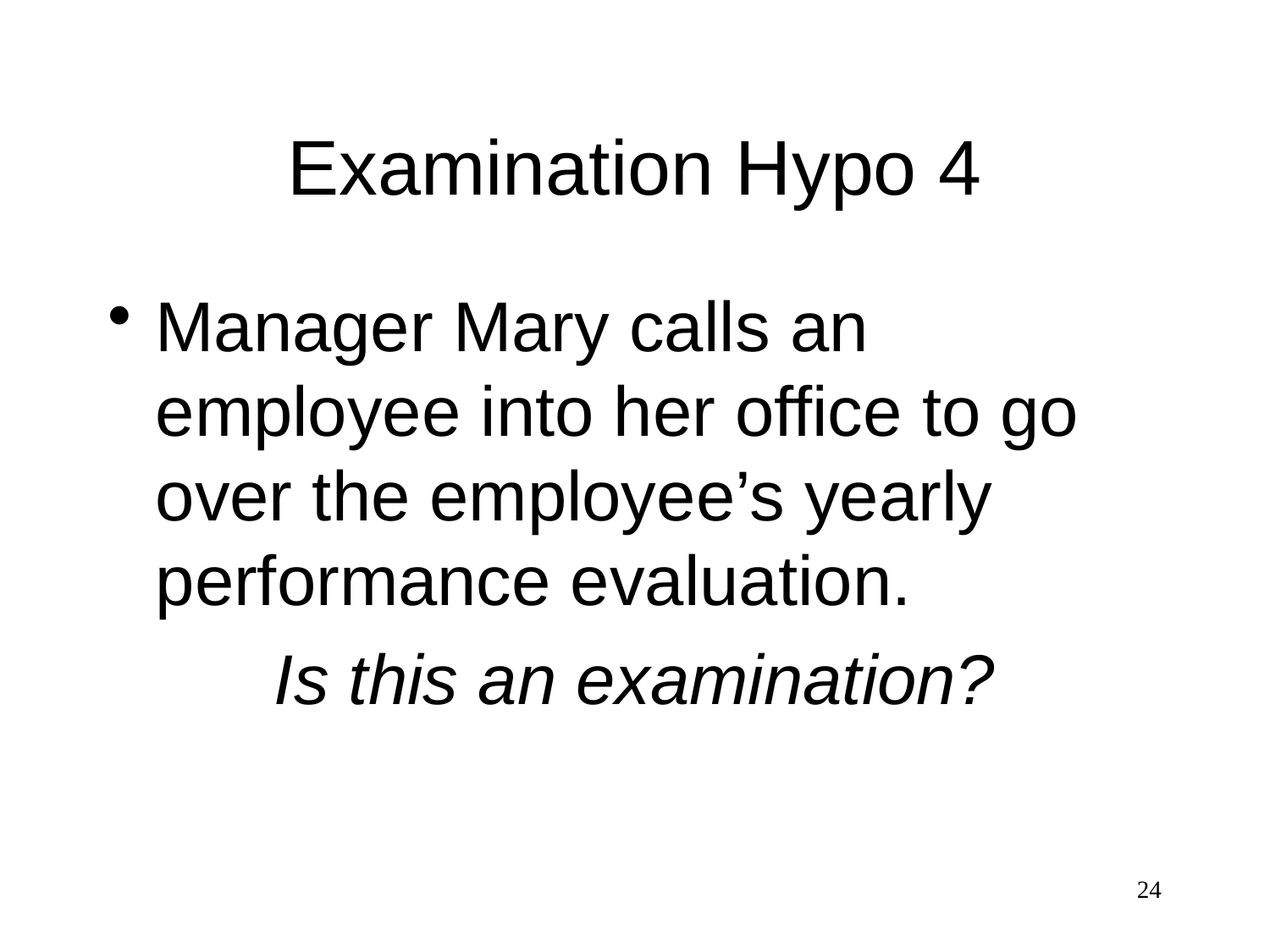

# Examination Hypo 4
Manager Mary calls an employee into her office to go over the employee’s yearly performance evaluation.
Is this an examination?
24